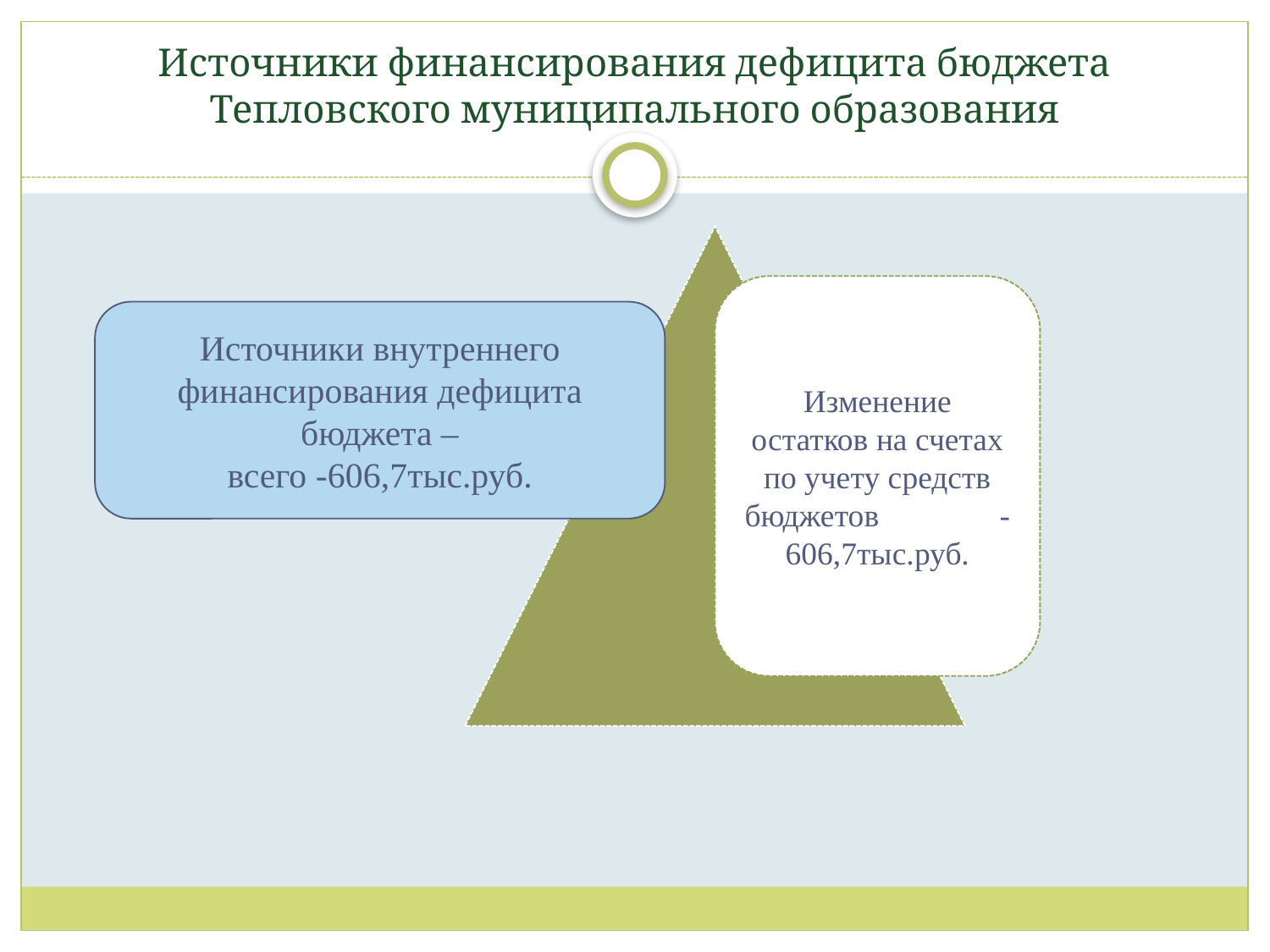

# Источники финансирования дефицита бюджета Тепловского муниципального образования
Изменение остатков на счетах по учету средств бюджетов               -606,7тыс.руб.
Источники внутреннего финансирования дефицита бюджета –
всего -606,7тыс.руб.